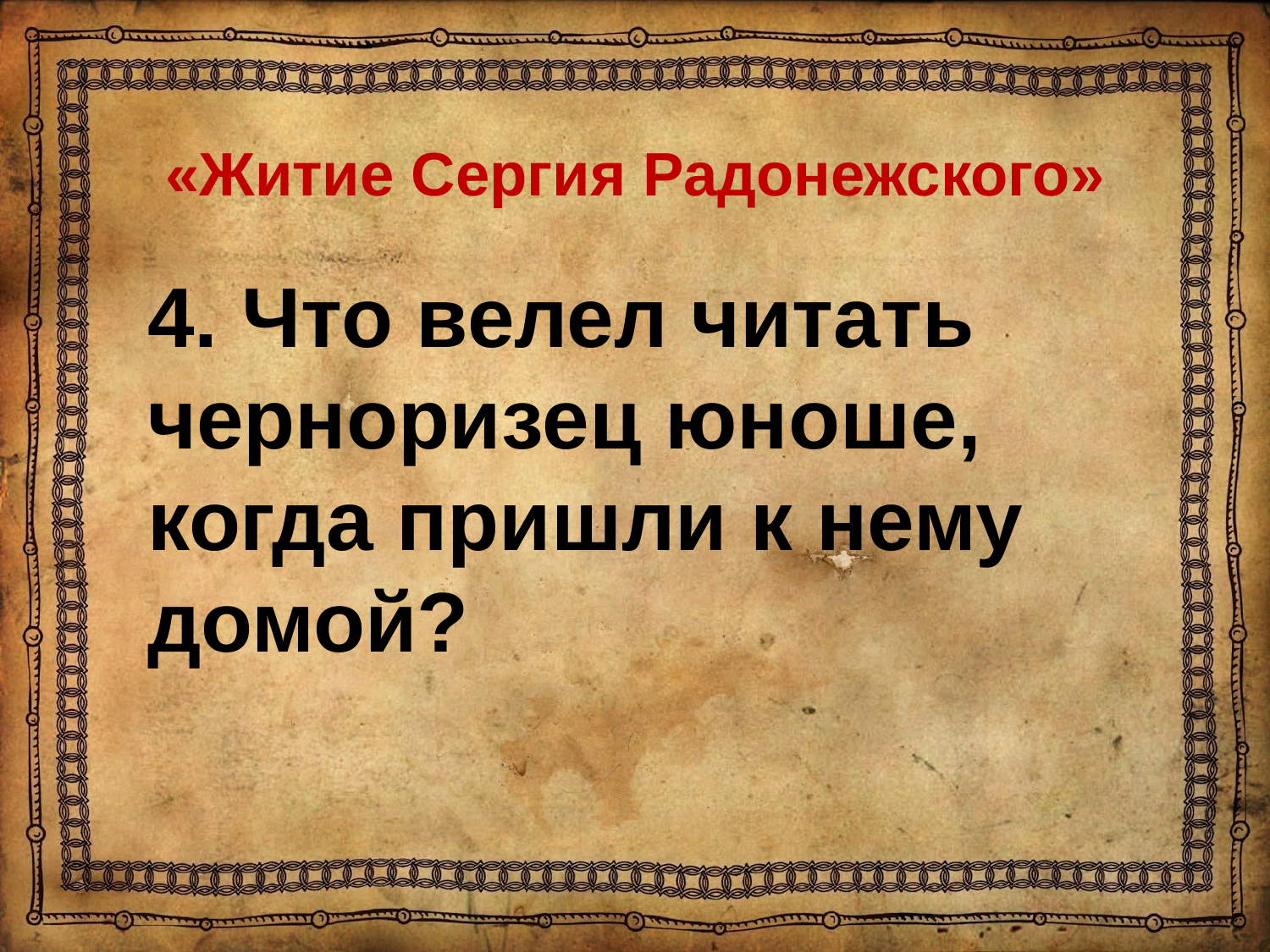

# «Житие Сергия Радонежского»
4. Что велел читать черноризец юноше, когда пришли к нему домой?